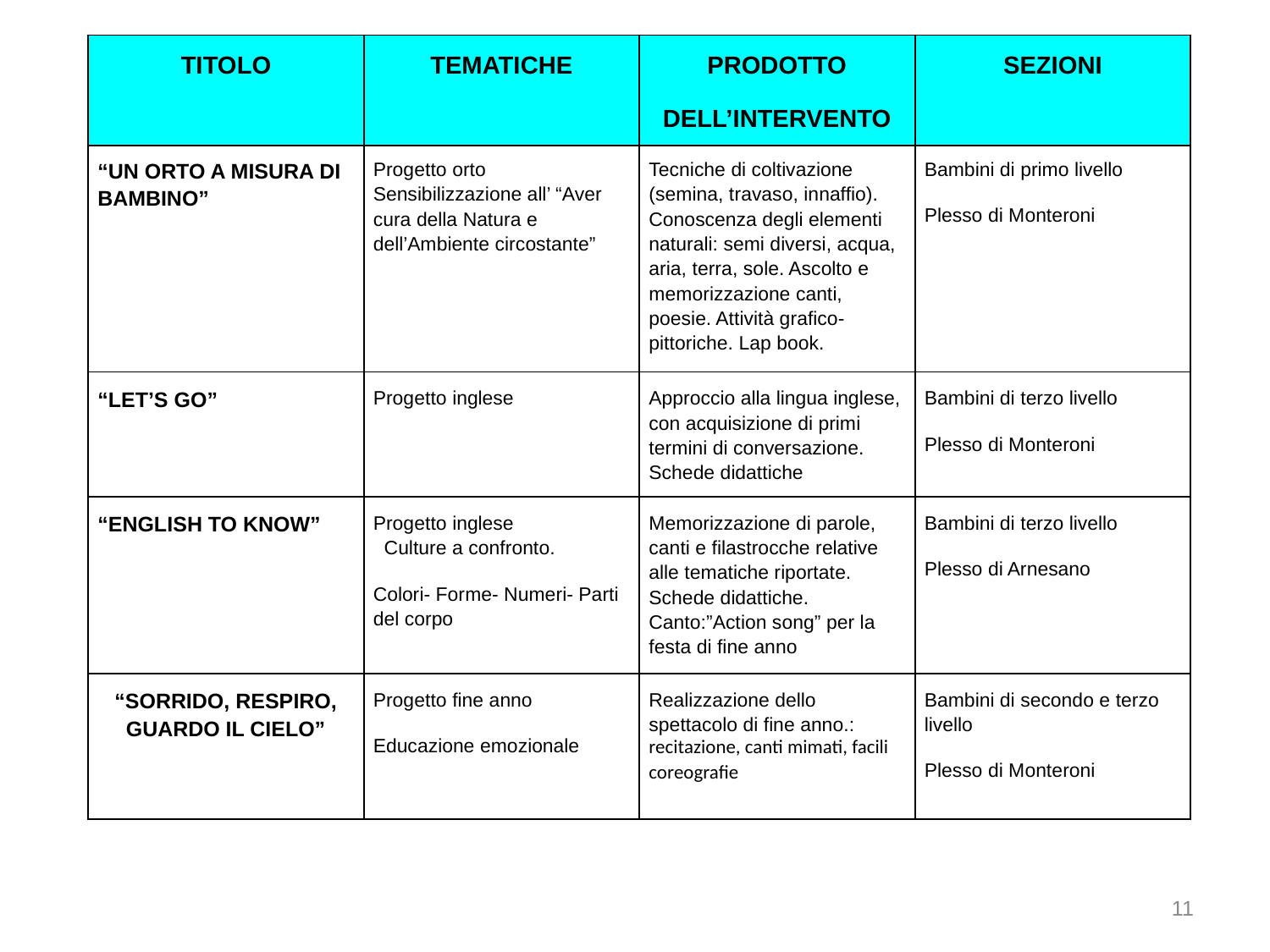

| TITOLO | TEMATICHE | PRODOTTO DELL’INTERVENTO | SEZIONI |
| --- | --- | --- | --- |
| “UN ORTO A MISURA DI BAMBINO” | Progetto orto Sensibilizzazione all’ “Aver cura della Natura e dell’Ambiente circostante” | Tecniche di coltivazione (semina, travaso, innaffio). Conoscenza degli elementi naturali: semi diversi, acqua, aria, terra, sole. Ascolto e memorizzazione canti, poesie. Attività grafico-pittoriche. Lap book. | Bambini di primo livello Plesso di Monteroni |
| --- | --- | --- | --- |
| “LET’S GO” | Progetto inglese | Approccio alla lingua inglese, con acquisizione di primi termini di conversazione. Schede didattiche | Bambini di terzo livello Plesso di Monteroni |
| “ENGLISH TO KNOW” | Progetto inglese Culture a confronto. Colori- Forme- Numeri- Parti del corpo | Memorizzazione di parole, canti e filastrocche relative alle tematiche riportate. Schede didattiche. Canto:”Action song” per la festa di fine anno | Bambini di terzo livello Plesso di Arnesano |
| “SORRIDO, RESPIRO, GUARDO IL CIELO” | Progetto fine anno Educazione emozionale | Realizzazione dello spettacolo di fine anno.: recitazione, canti mimati, facili coreografie | Bambini di secondo e terzo livello Plesso di Monteroni |
11